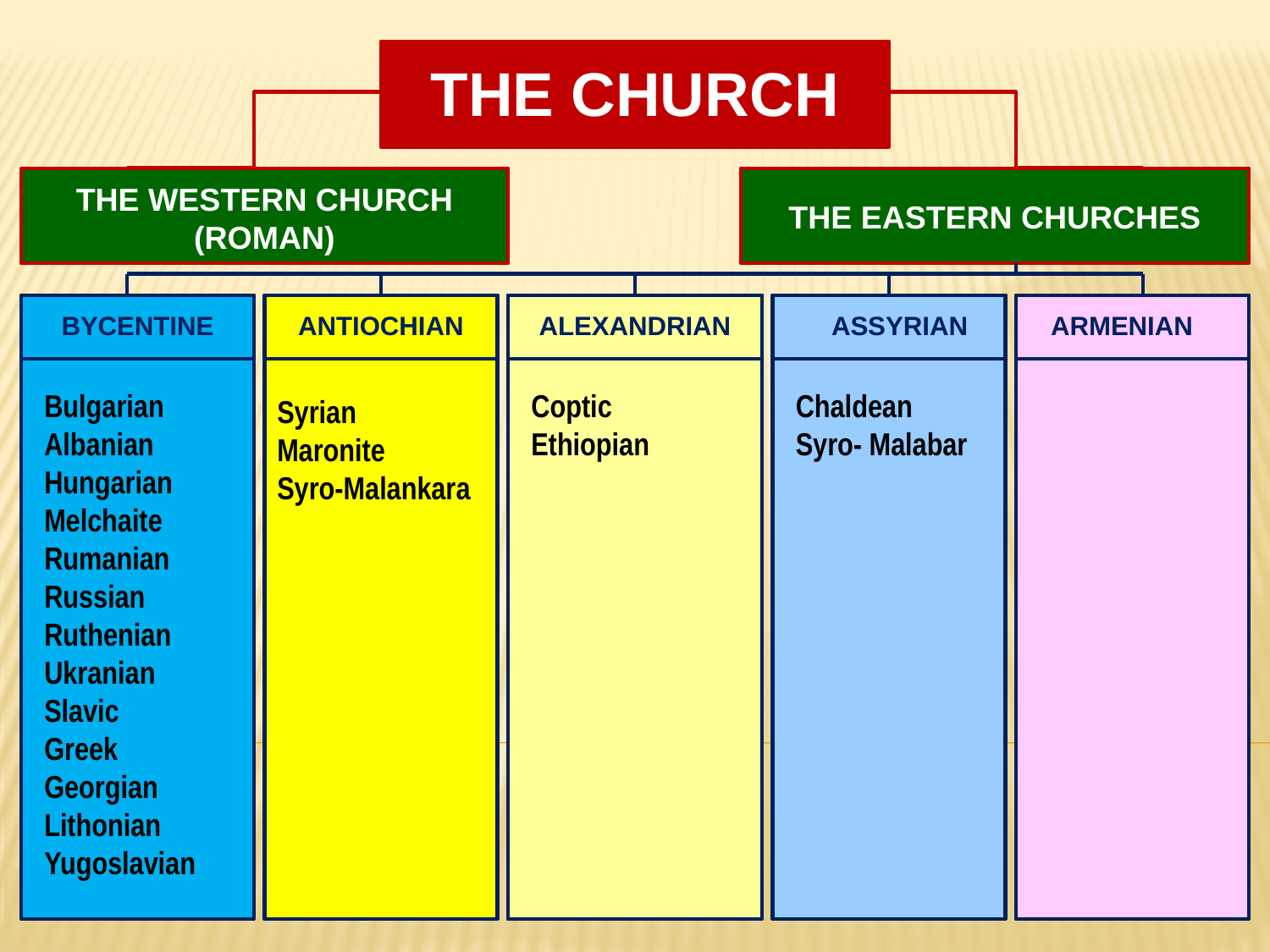

THE CHURCH

THE WESTERN CHURCH (ROMAN)
THE EASTERN CHURCHES

BYCENTINE
ANTIOCHIAN
ALEXANDRIAN
ASSYRIAN
ARMENIAN
Bulgarian
Albanian
Hungarian
Melchaite
Rumanian
Russian
Ruthenian
Ukranian
Slavic
Greek
Georgian
Lithonian
Yugoslavian

Coptic
Ethiopian

Chaldean
Syro- Malabar

Syrian
Maronite
Syro-Malankara